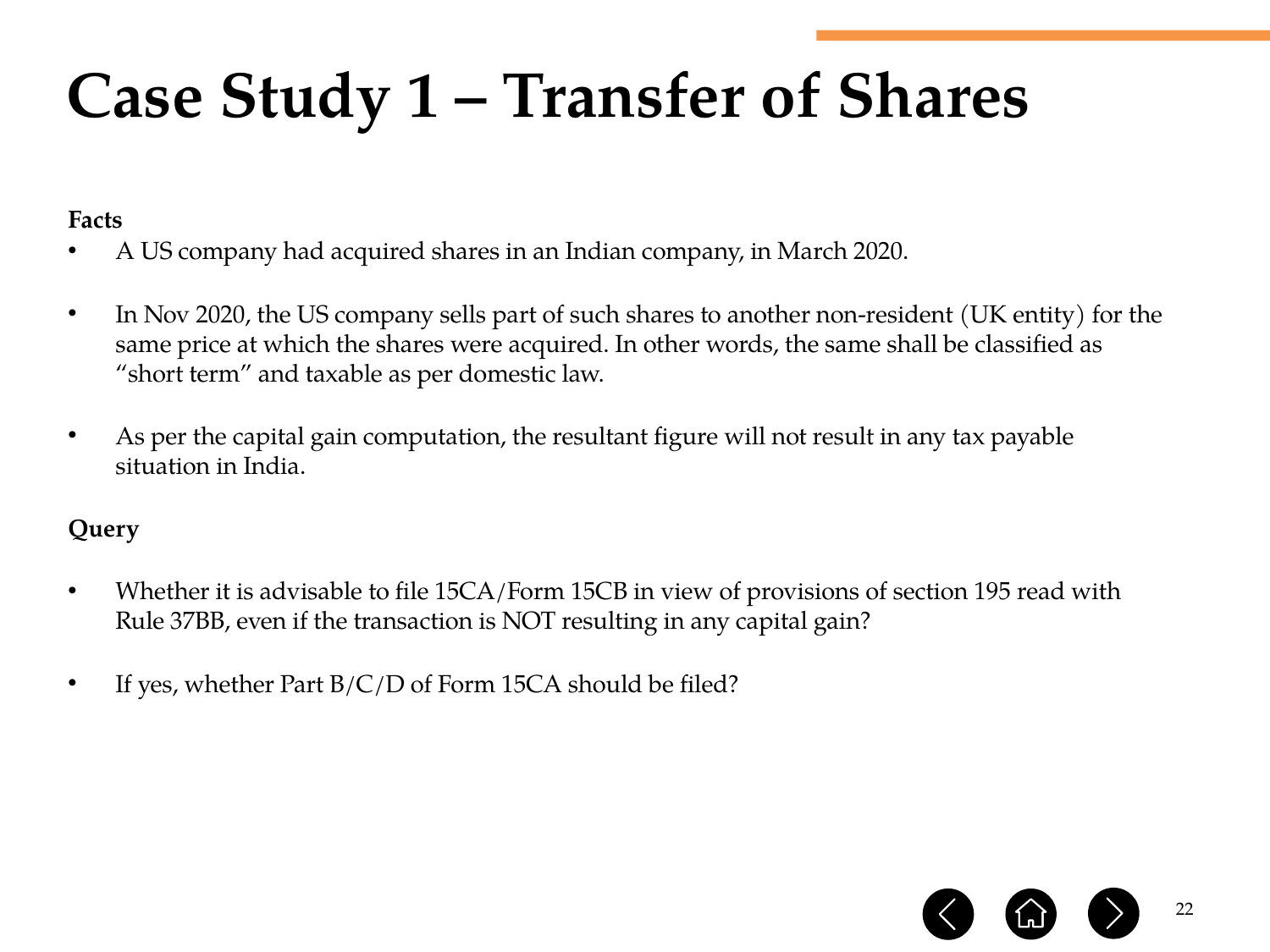

Case Study 1 – Transfer of Shares

Facts
A US company had acquired shares in an Indian company, in March 2020.

In Nov 2020, the US company sells part of such shares to another non-resident (UK entity) for the same price at which the shares were acquired. In other words, the same shall be classified as “short term” and taxable as per domestic law.

As per the capital gain computation, the resultant figure will not result in any tax payable situation in India.

Query

Whether it is advisable to file 15CA/Form 15CB in view of provisions of section 195 read with Rule 37BB, even if the transaction is NOT resulting in any capital gain?

If yes, whether Part B/C/D of Form 15CA should be filed?

22